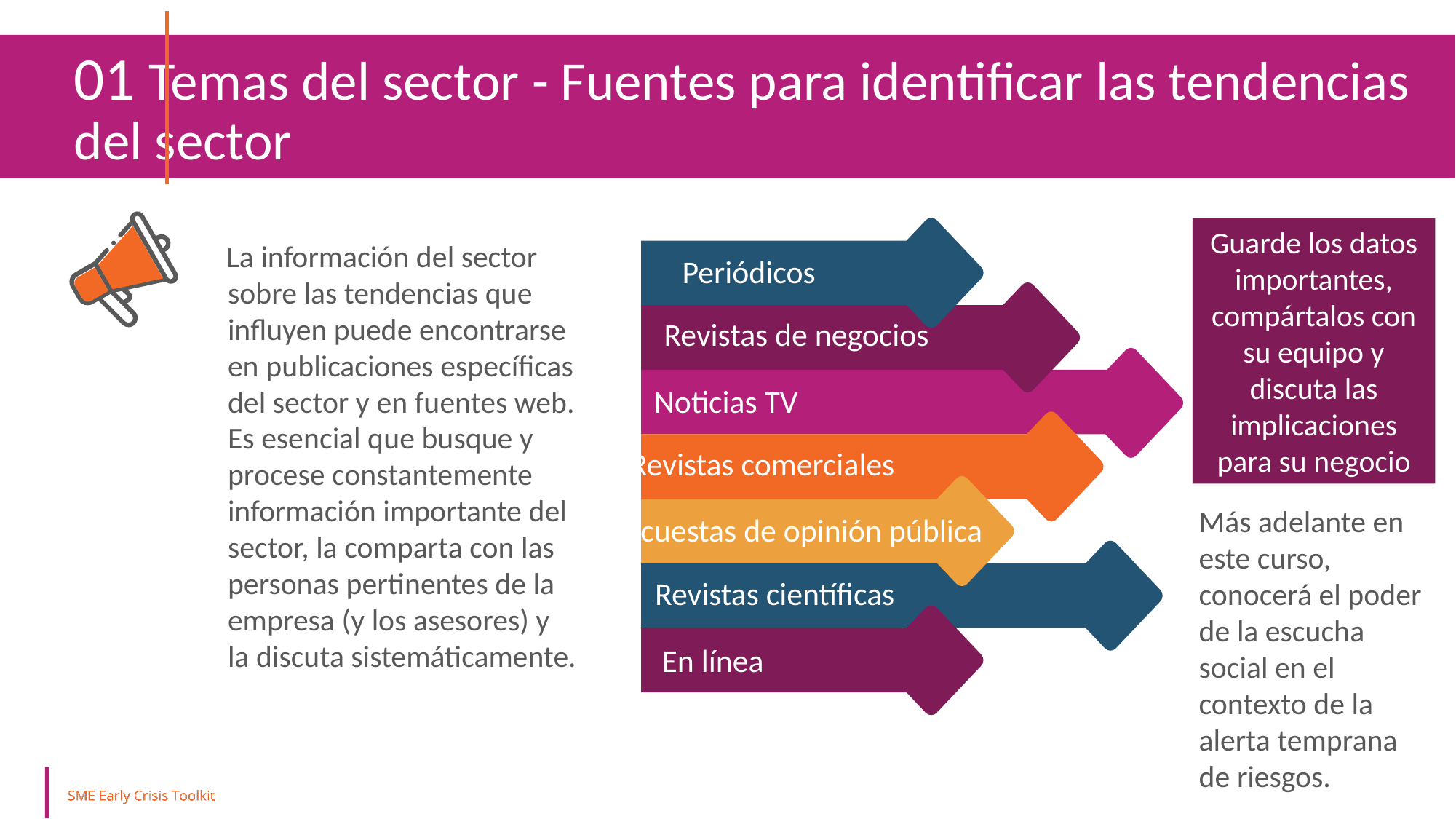

01 Temas del sector - Fuentes para identificar las tendencias del sector

Guarde los datos importantes, compártalos con su equipo y discuta las implicaciones para su negocio
La información del sector sobre las tendencias que influyen puede encontrarse en publicaciones específicas del sector y en fuentes web. Es esencial que busque y procese constantemente información importante del sector, la comparta con las personas pertinentes de la empresa (y los asesores) y la discuta sistemáticamente.

Periódicos

Revistas de negocios

Noticias TV

Revistas comerciales

Más adelante en este curso, conocerá el poder de la escucha social en el contexto de la alerta temprana de riesgos.

Encuestas de opinión pública

Revistas científicas

En línea